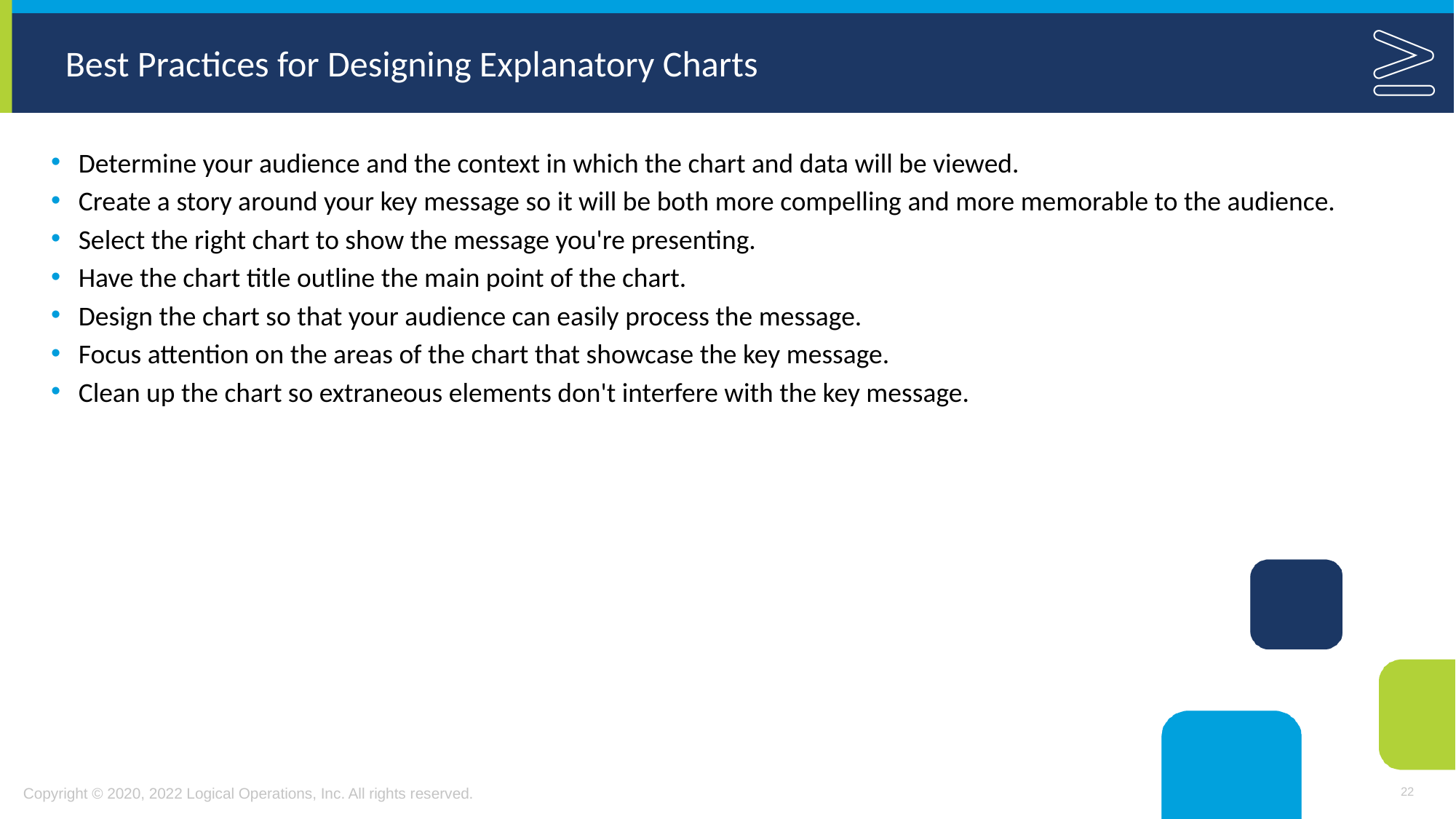

# Best Practices for Designing Explanatory Charts
Determine your audience and the context in which the chart and data will be viewed.
Create a story around your key message so it will be both more compelling and more memorable to the audience.
Select the right chart to show the message you're presenting.
Have the chart title outline the main point of the chart.
Design the chart so that your audience can easily process the message.
Focus attention on the areas of the chart that showcase the key message.
Clean up the chart so extraneous elements don't interfere with the key message.
22